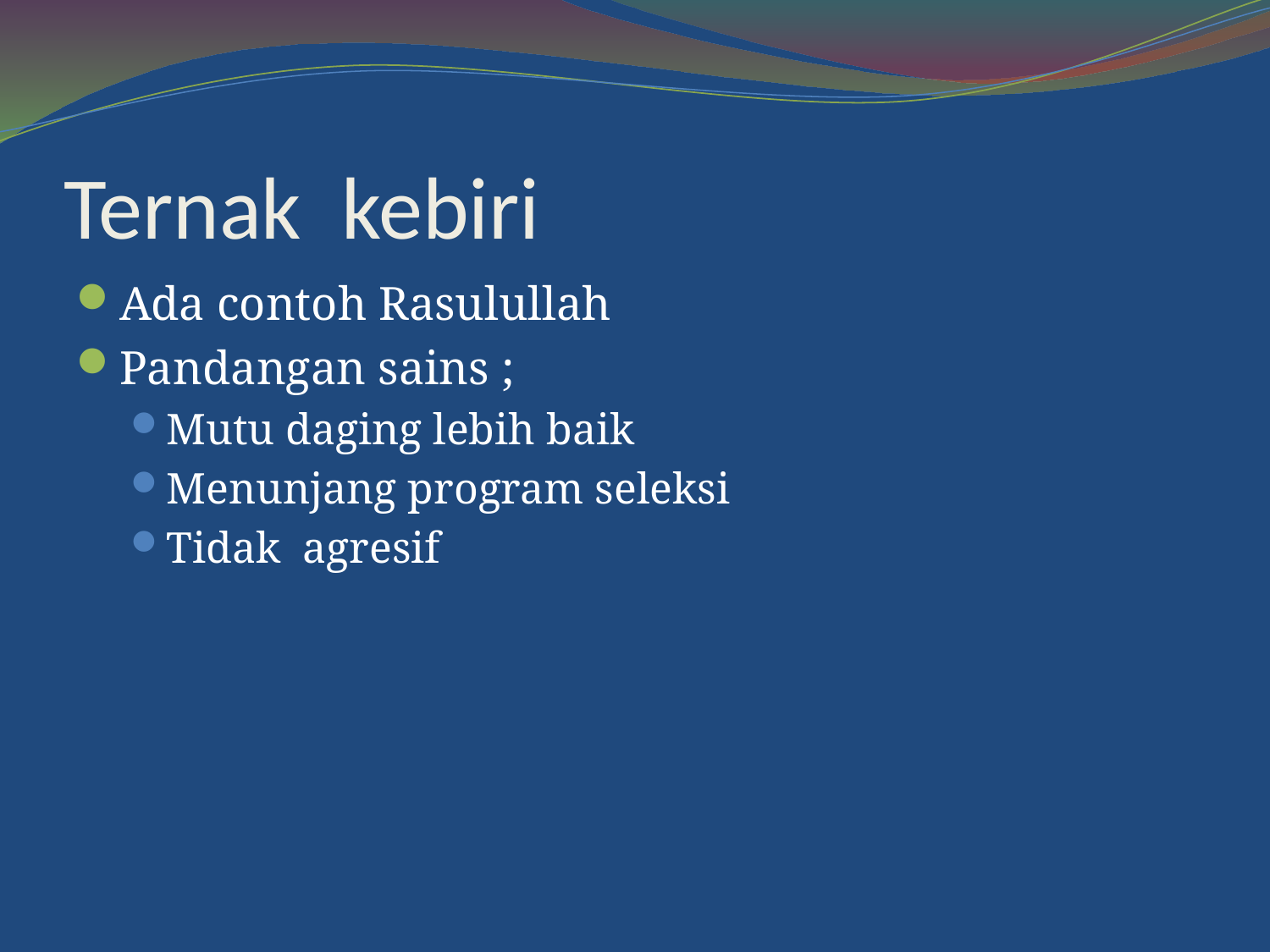

# Ternak  kebiri
Ada contoh Rasulullah
Pandangan sains ;
Mutu daging lebih baik
Menunjang program seleksi
Tidak  agresif